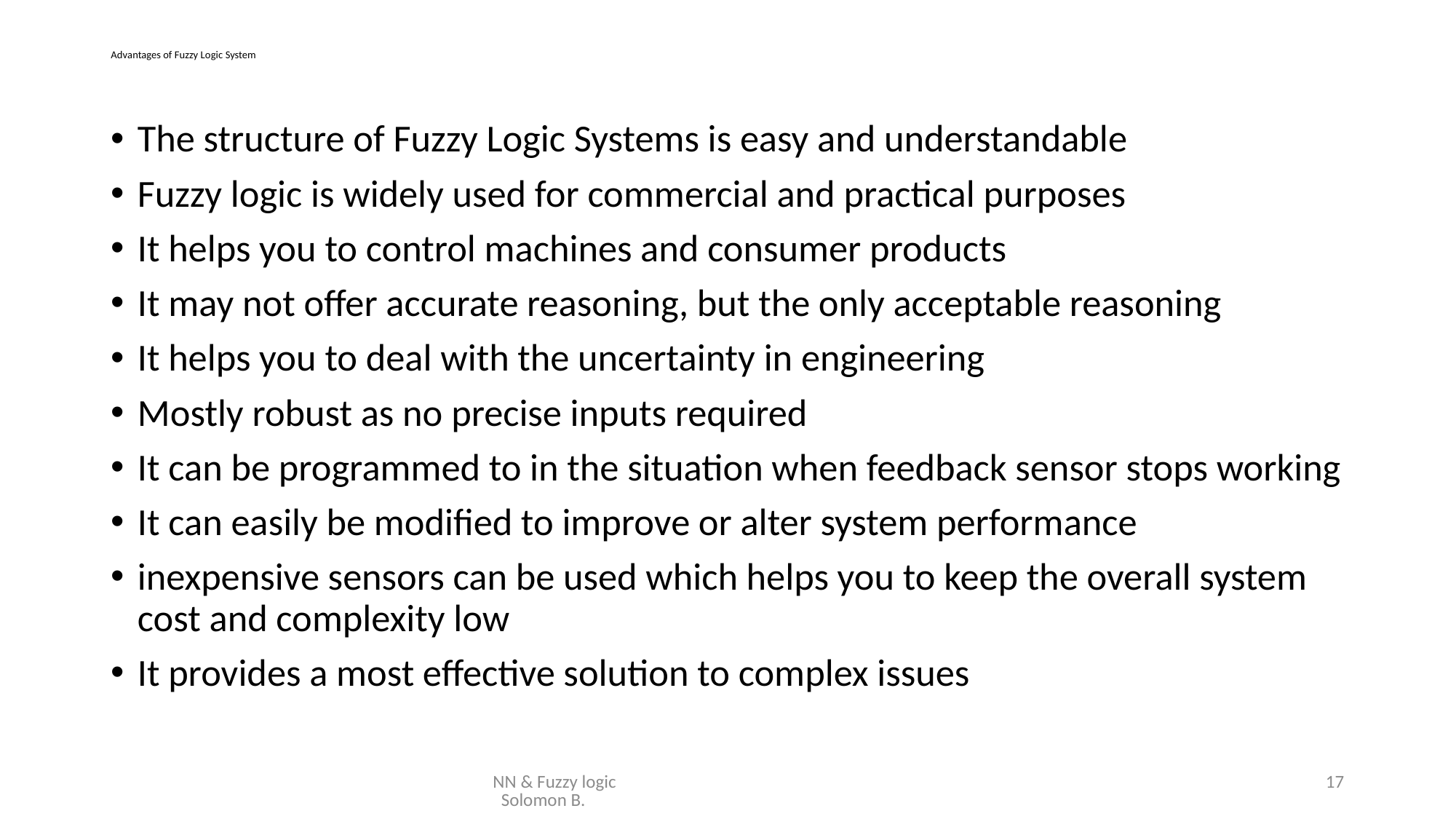

# Advantages of Fuzzy Logic System
The structure of Fuzzy Logic Systems is easy and understandable
Fuzzy logic is widely used for commercial and practical purposes
It helps you to control machines and consumer products
It may not offer accurate reasoning, but the only acceptable reasoning
It helps you to deal with the uncertainty in engineering
Mostly robust as no precise inputs required
It can be programmed to in the situation when feedback sensor stops working
It can easily be modified to improve or alter system performance
inexpensive sensors can be used which helps you to keep the overall system cost and complexity low
It provides a most effective solution to complex issues

NN & Fuzzy logic                                                                                    Solomon B.
17